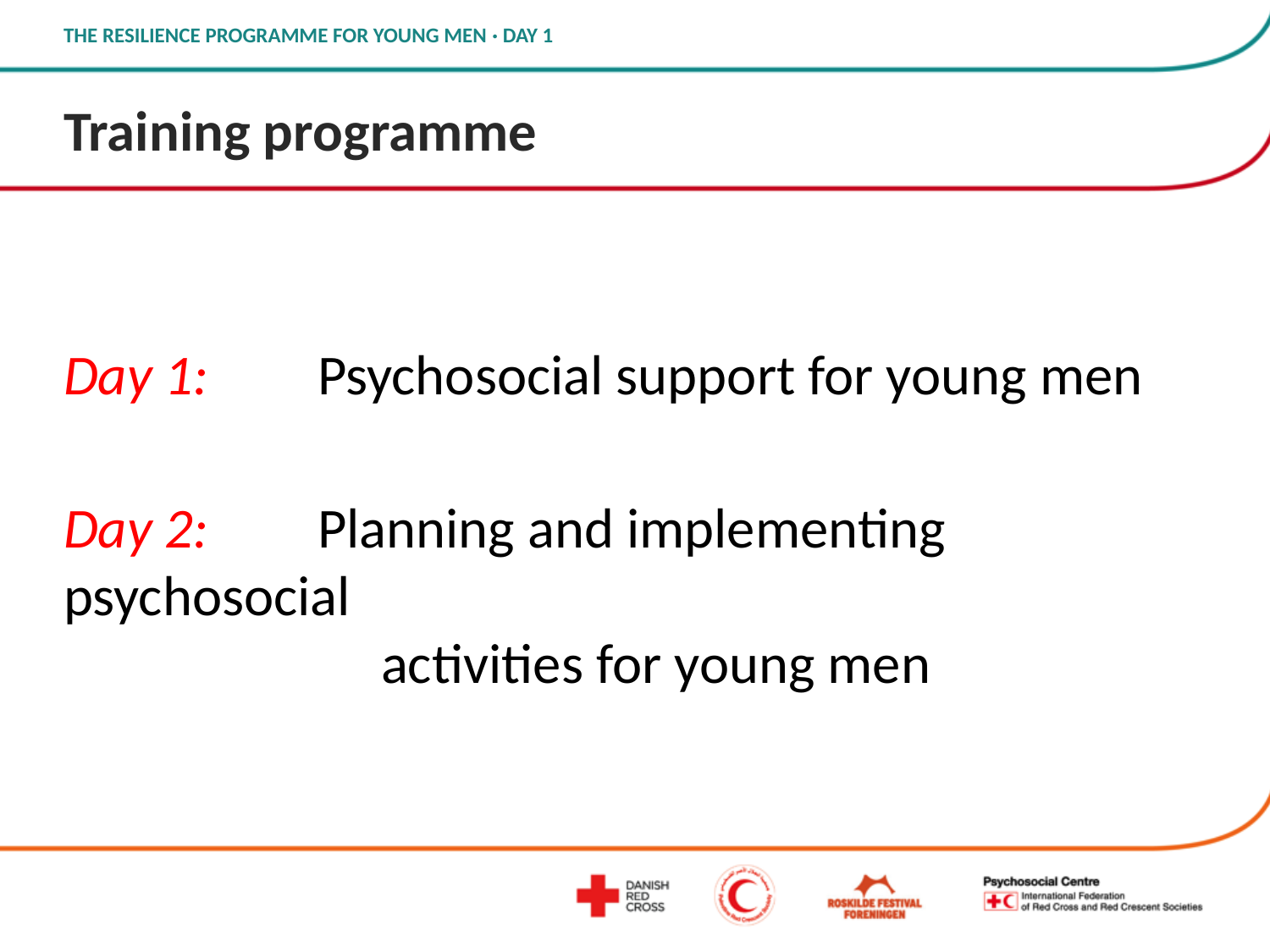

# Training programme
Day 1:	Psychosocial support for young men

Day 2:	Planning and implementing psychosocial
		     activities for young men